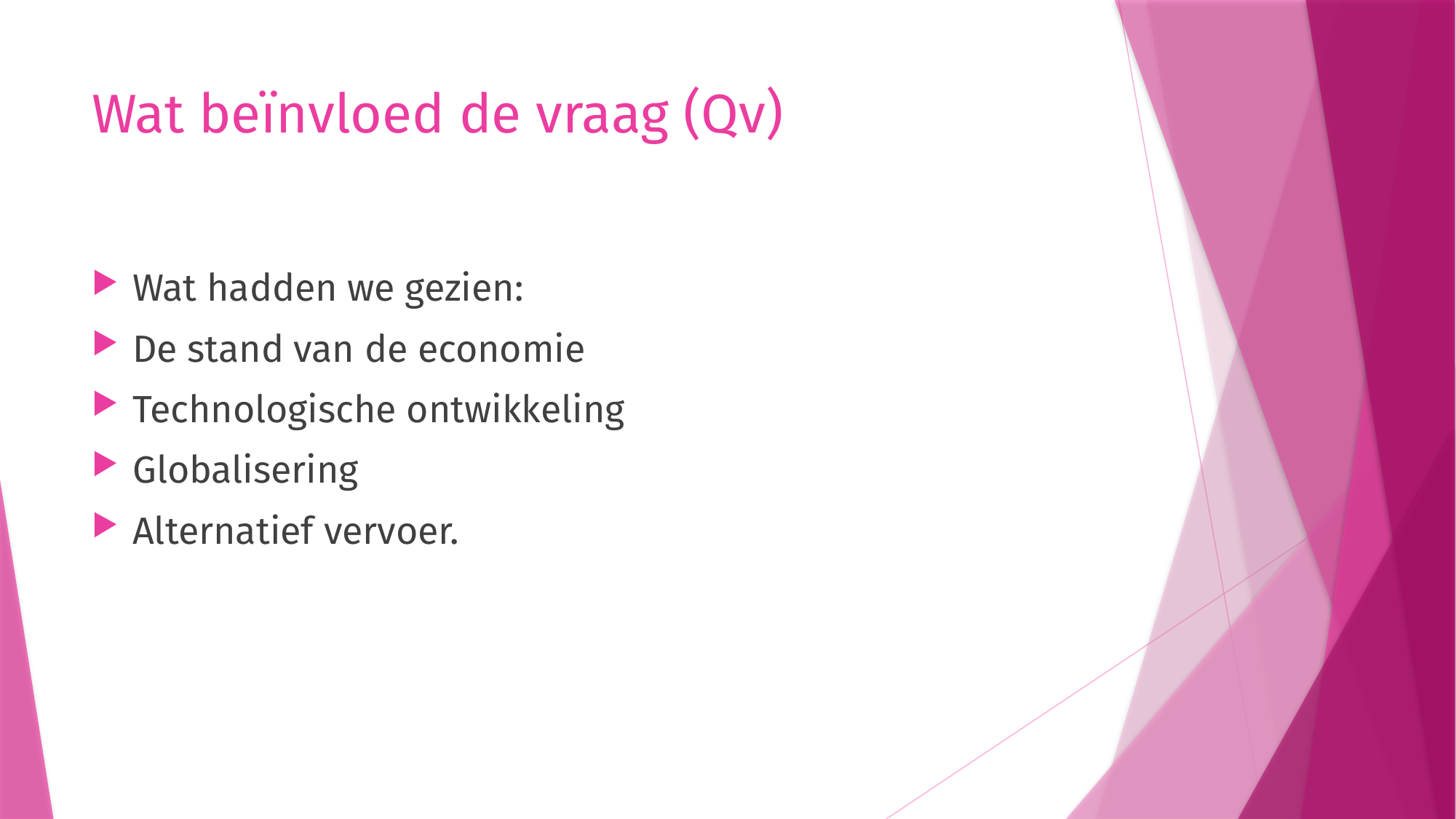

# Wat beïnvloed de vraag (Qv)
Wat hadden we gezien:
De stand van de economie
Technologische ontwikkeling
Globalisering
Alternatief vervoer.